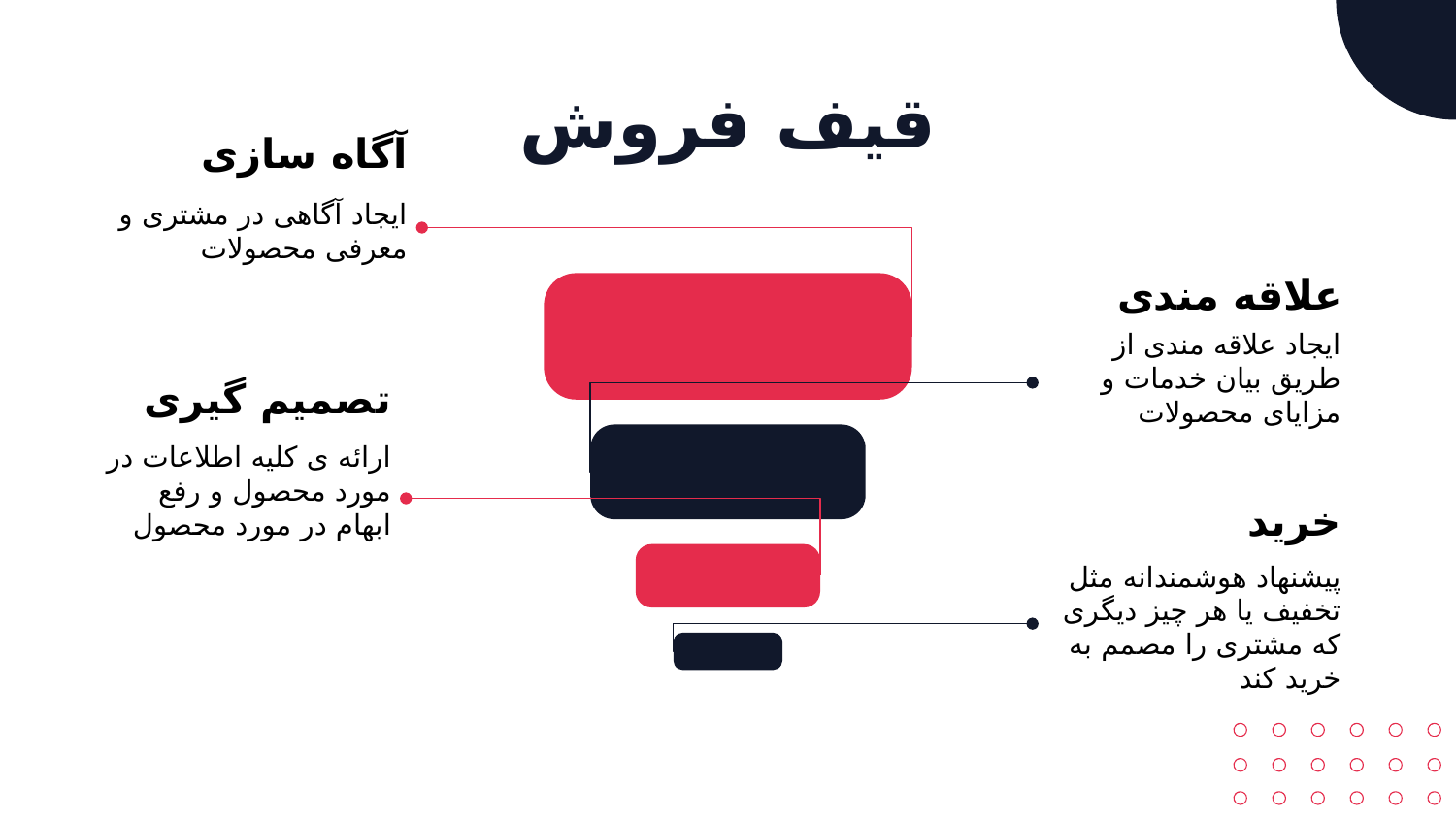

# قیف فروش
آگاه سازی
ایجاد آگاهی در مشتری و معرفی محصولات
علاقه مندی

ایجاد علاقه مندی از طریق بیان خدمات و مزایای محصولات
تصمیم گیری
ارائه ی کلیه اطلاعات در مورد محصول و رفع ابهام در مورد محصول

خرید

پیشنهاد هوشمندانه مثل تخفیف یا هر چیز دیگری که مشتری را مصمم به خرید کند